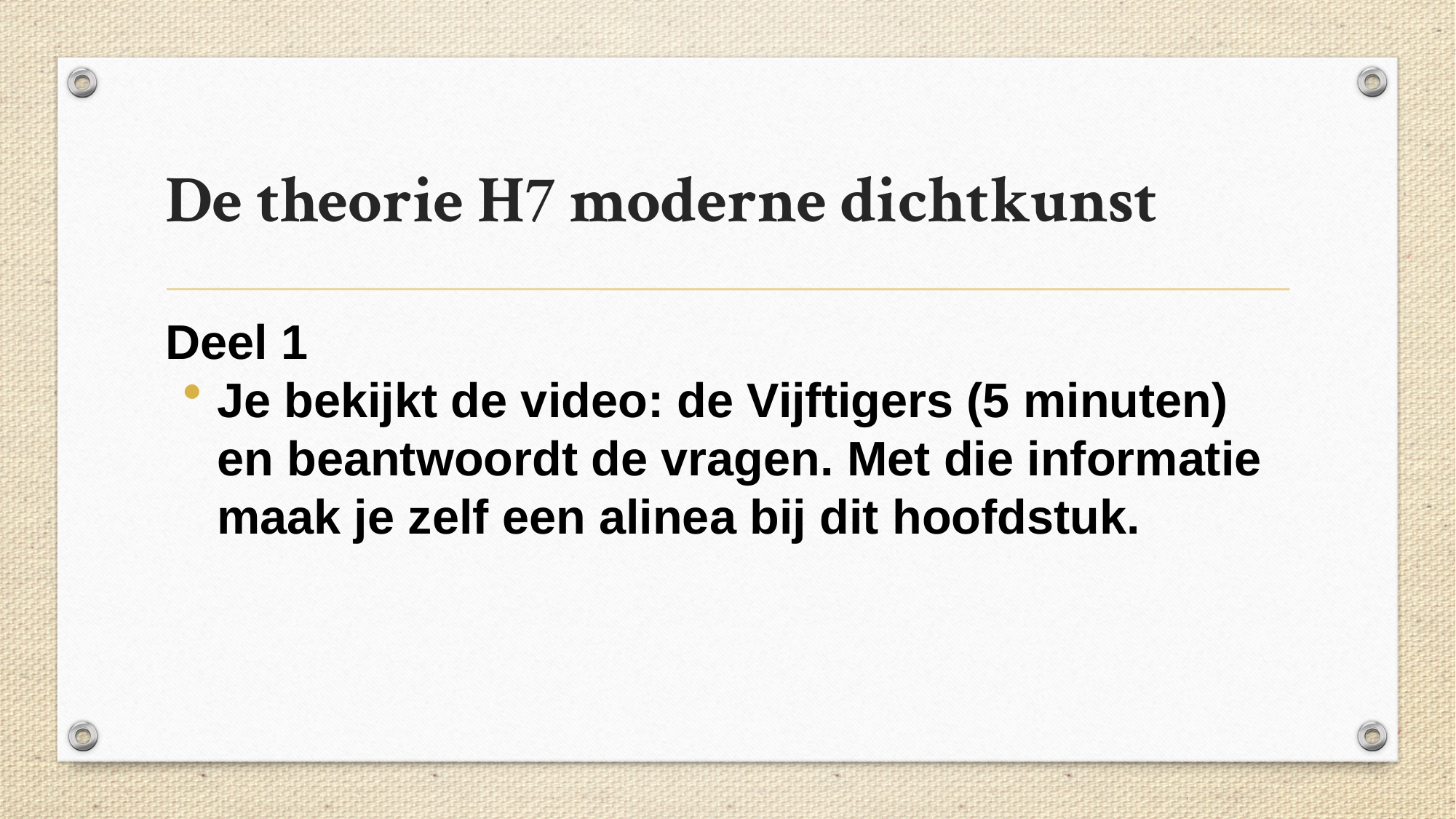

De theorie H7 moderne dichtkunst
Deel 1
Je bekijkt de video: de Vijftigers (5 minuten) en beantwoordt de vragen. Met die informatie maak je zelf een alinea bij dit hoofdstuk.